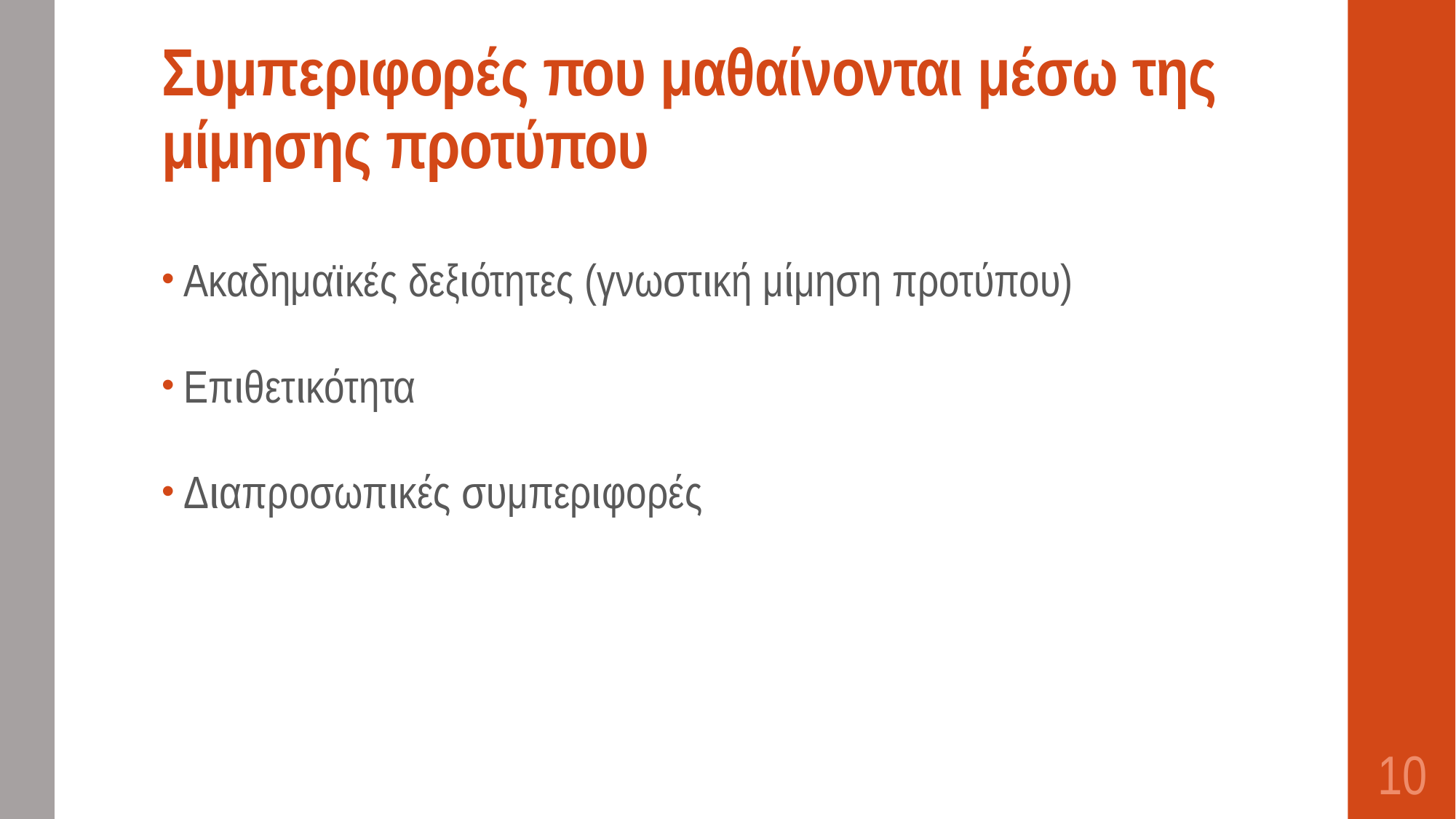

# Συμπεριφορές που μαθαίνονται μέσω της μίμησης προτύπου
Ακαδημαϊκές δεξιότητες (γνωστική μίμηση προτύπου)
Επιθετικότητα
Διαπροσωπικές συμπεριφορές
10